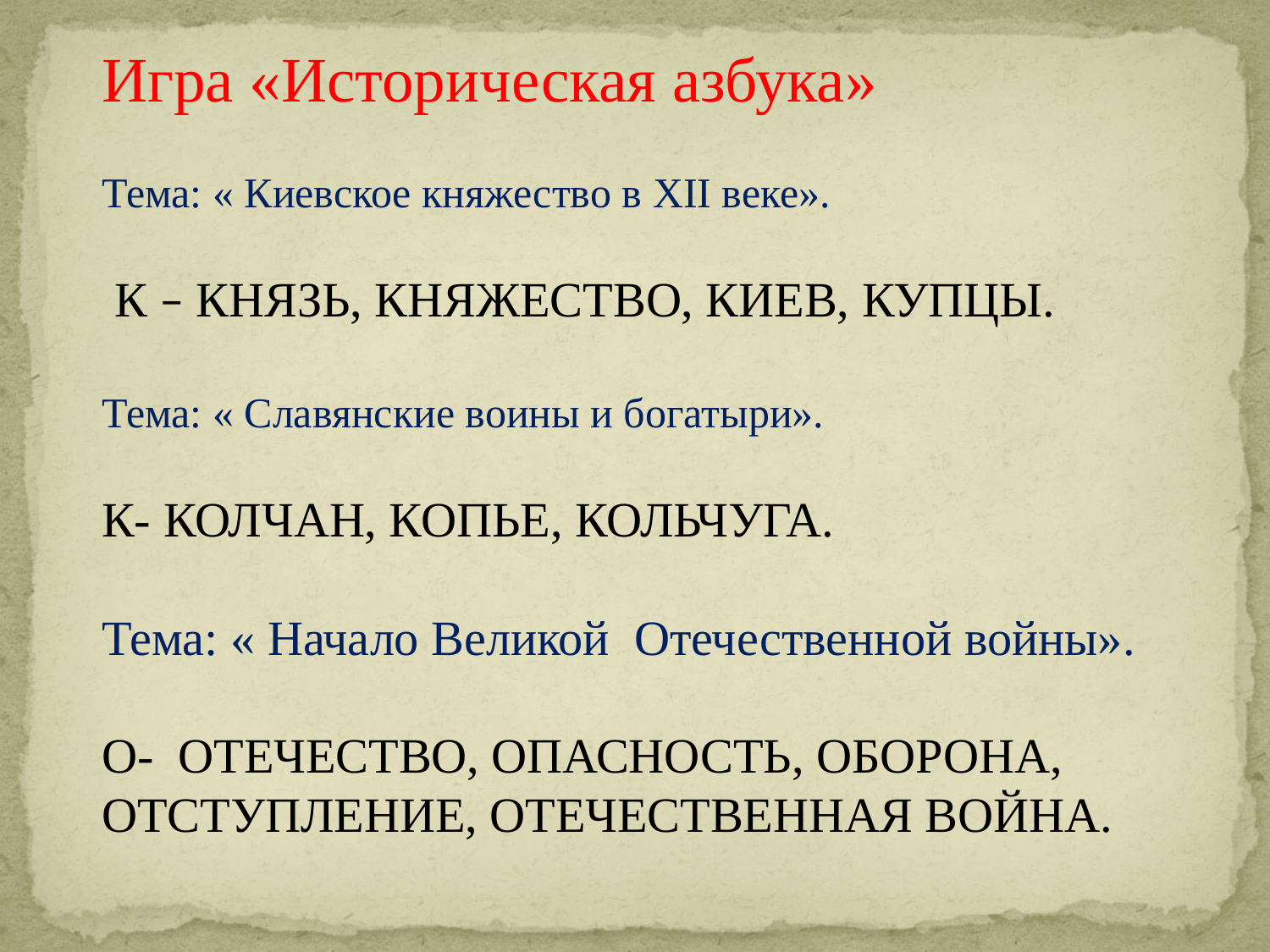

Игра «Историческая азбука»

Тема: « Киевское княжество в XII веке».

 К – КНЯЗЬ, КНЯЖЕСТВО, КИЕВ, КУПЦЫ.

Тема: « Славянские воины и богатыри».

К- КОЛЧАН, КОПЬЕ, КОЛЬЧУГА.

Тема: « Начало Великой  Отечественной войны».

О-  ОТЕЧЕСТВО, ОПАСНОСТЬ, ОБОРОНА, ОТСТУПЛЕНИЕ, ОТЕЧЕСТВЕННАЯ ВОЙНА.